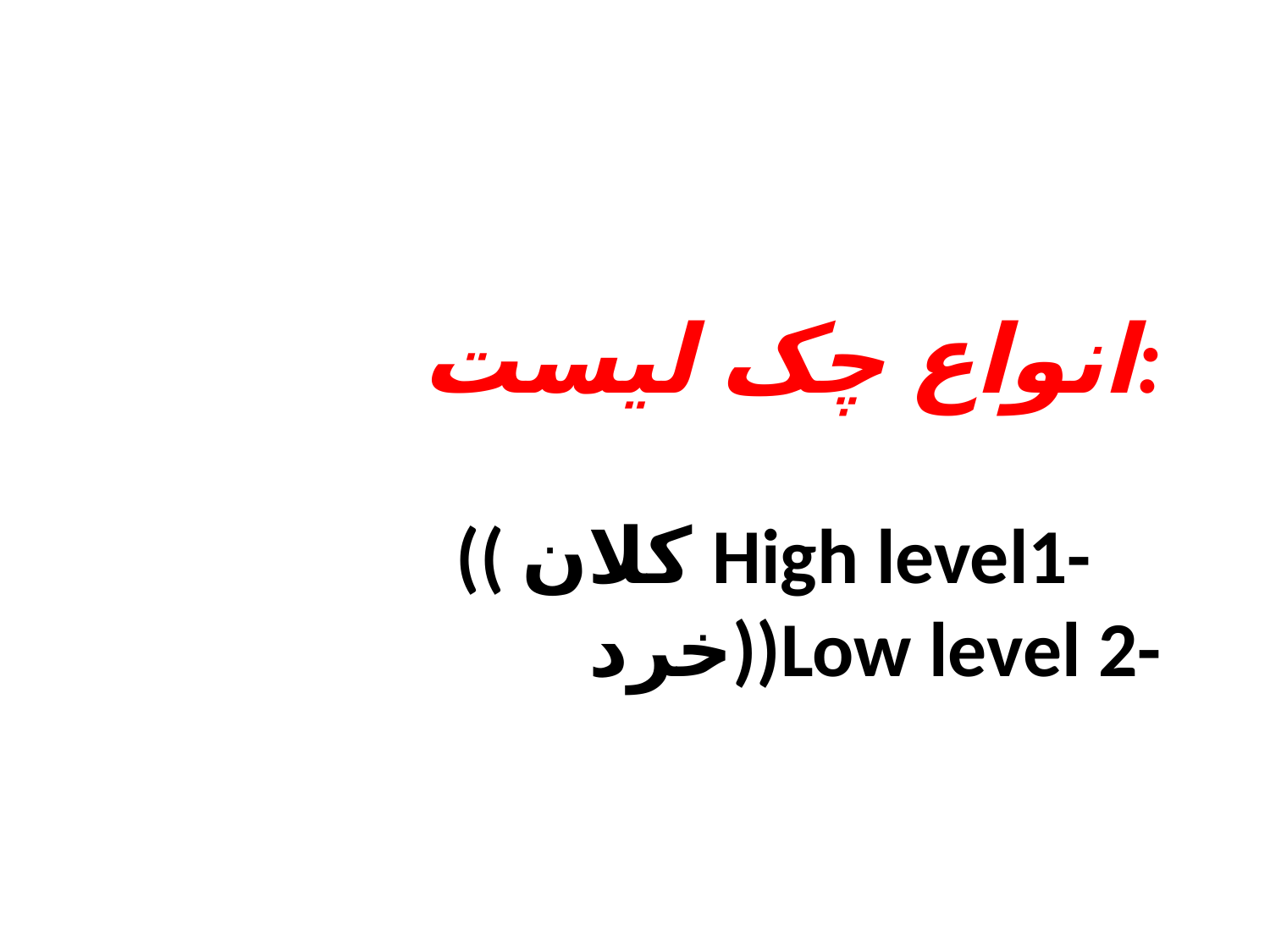

# انواع چک لیست: (( کلان High level1- خرد))Low level 2-